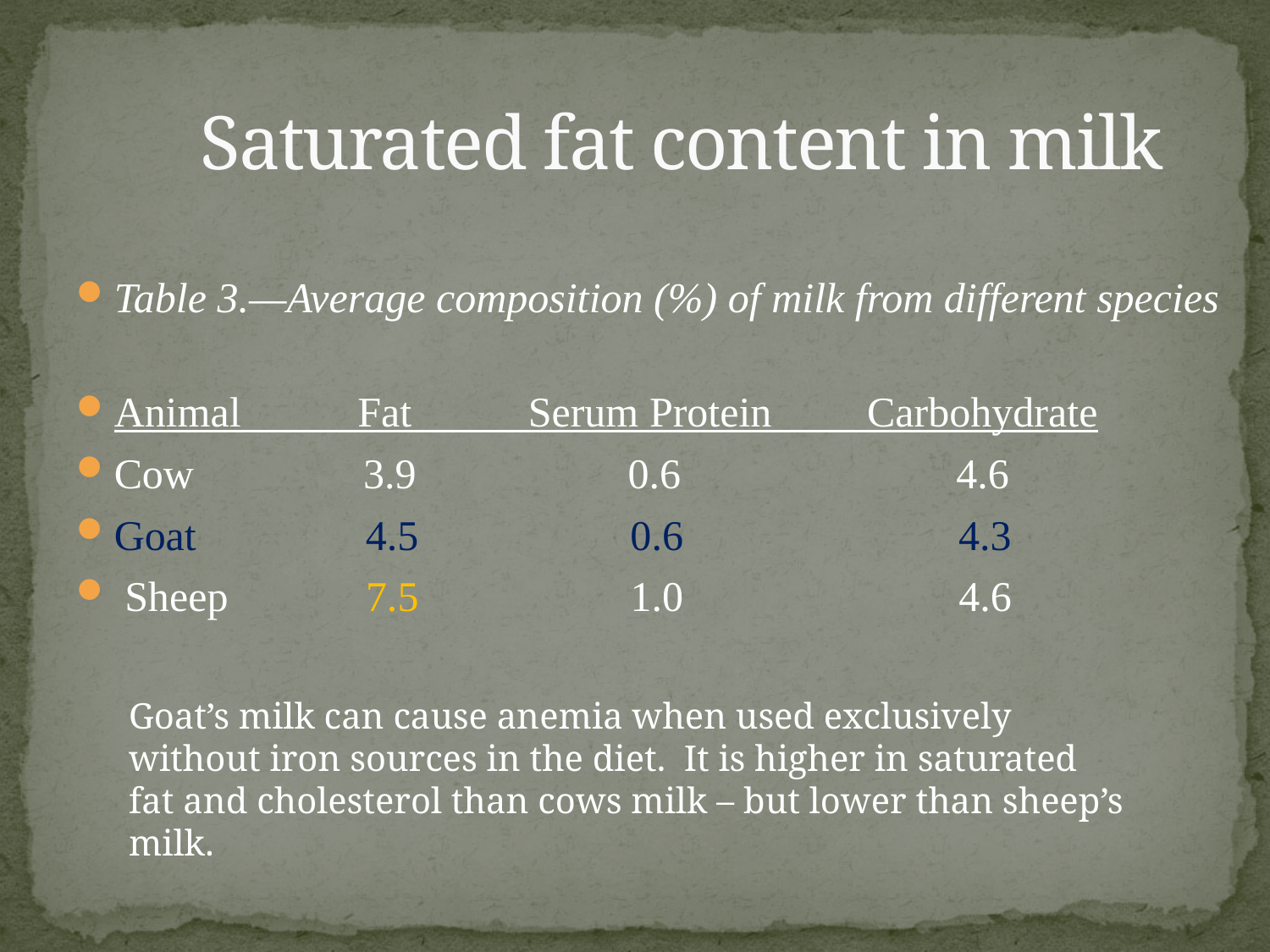

# Saturated fat content in milk
Table 3.—Average composition (%) of milk from different species

Animal           Fat           Serum Protein         Carbohydrate
Cow                3.9                    0.6                          4.6
Goat                4.5                    0.6                          4.3
 Sheep             7.5                    1.0                          4.6

Goat’s milk can cause anemia when used exclusively without iron sources in the diet.  It is higher in saturated fat and cholesterol than cows milk – but lower than sheep’s milk.